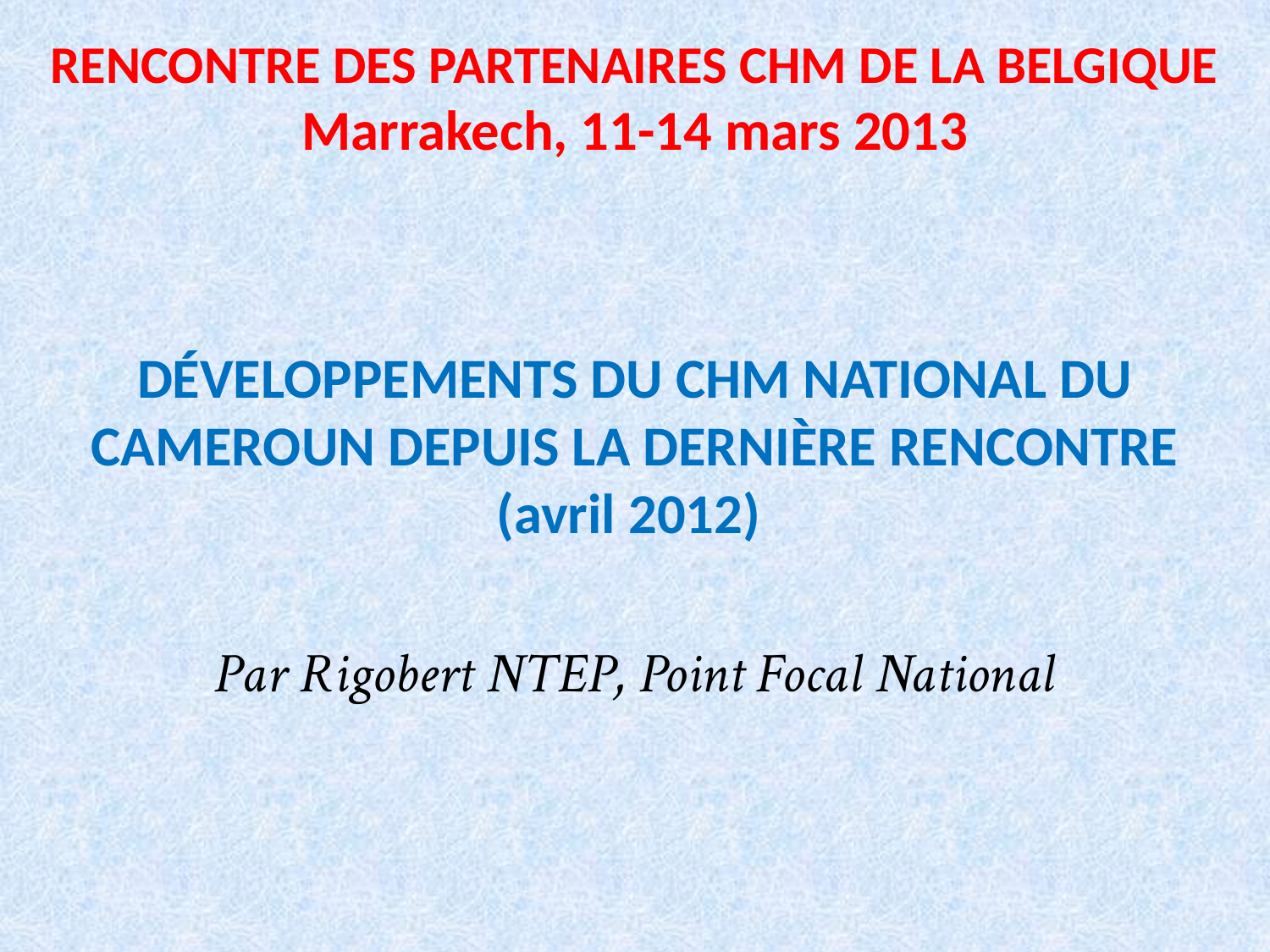

# RENCONTRE DES PARTENAIRES CHM DE LA BELGIQUE Marrakech, 11-14 mars 2013

DÉVELOPPEMENTS DU CHM NATIONAL DU CAMEROUN DEPUIS LA DERNIÈRE RENCONTRE (avril 2012)

Par Rigobert NTEP, Point Focal National